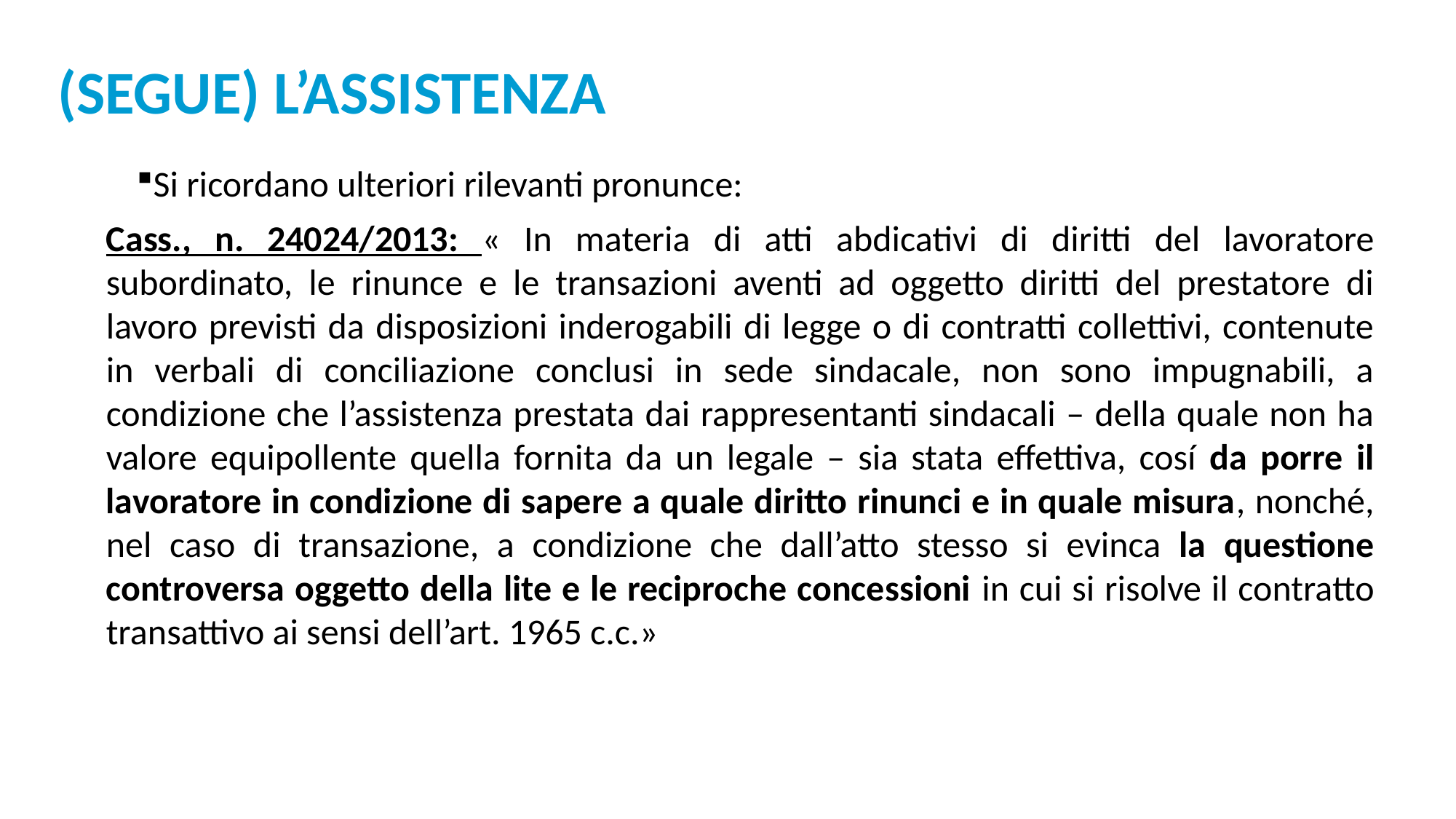

(segue) L’assistenza
Si ricordano ulteriori rilevanti pronunce:
Cass., n. 24024/2013: « In materia di atti abdicativi di diritti del lavoratore subordinato, le rinunce e le transazioni aventi ad oggetto diritti del prestatore di lavoro previsti da disposizioni inderogabili di legge o di contratti collettivi, contenute in verbali di conciliazione conclusi in sede sindacale, non sono impugnabili, a condizione che l’assistenza prestata dai rappresentanti sindacali – della quale non ha valore equipollente quella fornita da un legale – sia stata effettiva, cosí da porre il lavoratore in condizione di sapere a quale diritto rinunci e in quale misura, nonché, nel caso di transazione, a condizione che dall’atto stesso si evinca la questione controversa oggetto della lite e le reciproche concessioni in cui si risolve il contratto transattivo ai sensi dell’art. 1965 c.c.»